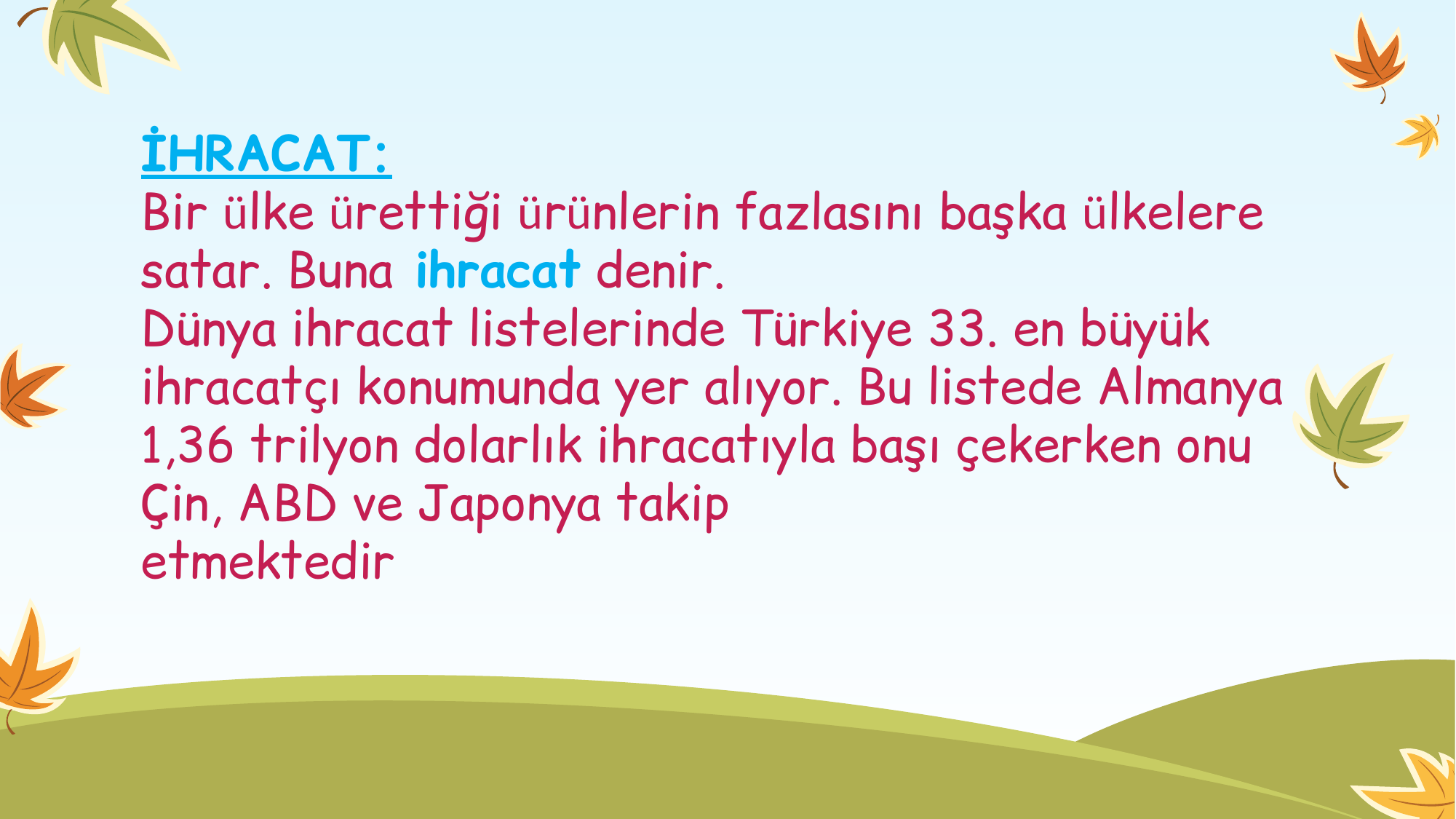

İHRACAT:
Bir ülke ürettiği ürünlerin fazlasını başka ülkelere satar. Buna ihracat denir.
Dünya ihracat listelerinde Türkiye 33. en büyük ihracatçı konumunda yer alıyor. Bu listede Almanya 1,36 trilyon dolarlık ihracatıyla başı çekerken onu Çin, ABD ve Japonya takip
etmektedir